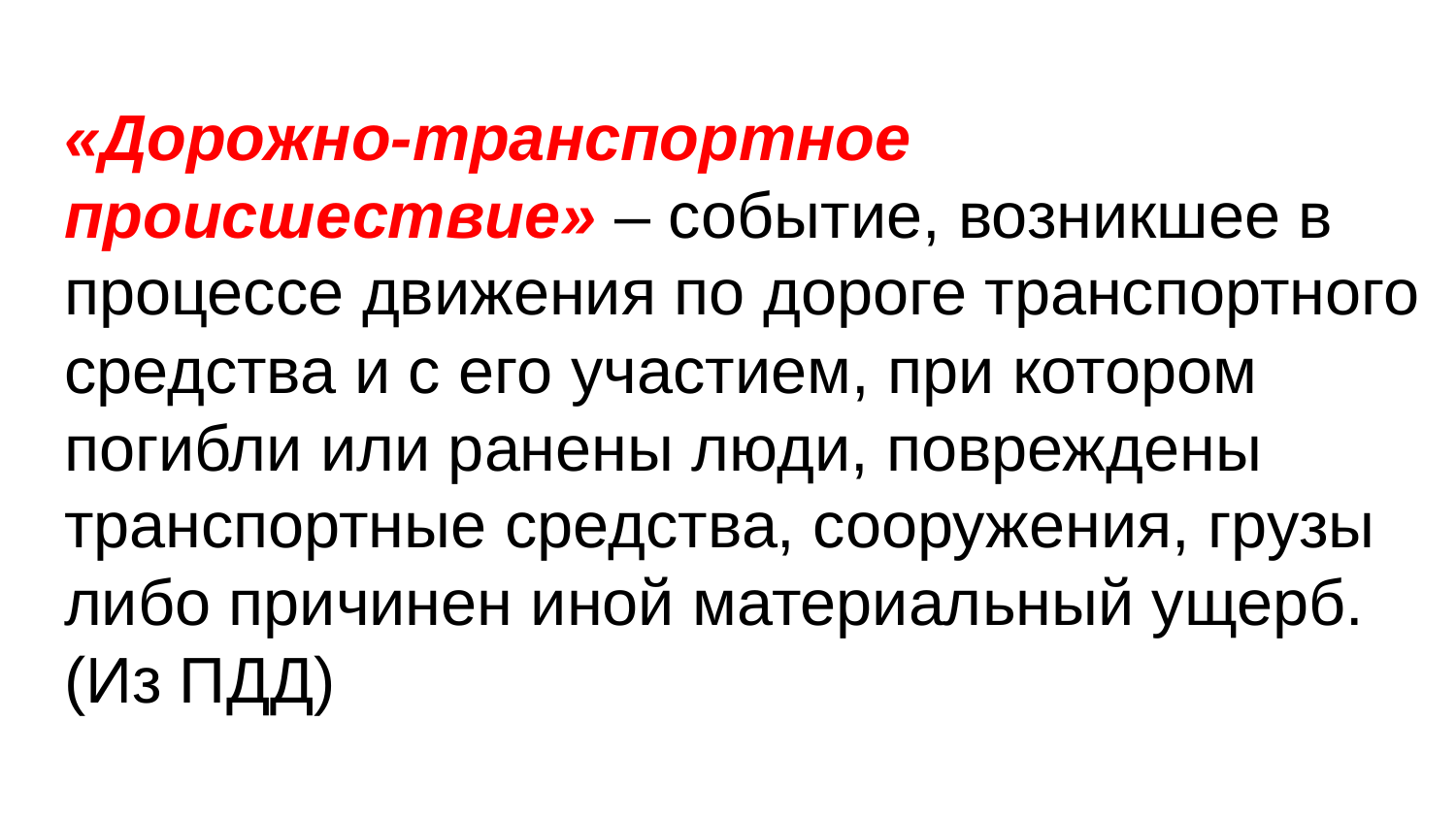

«Дорожно-транспортное происшествие» – событие, возникшее в процессе движения по дороге транспортного средства и с его участием, при котором погибли или ранены люди, повреждены транспортные средства, сооружения, грузы либо причинен иной материальный ущерб. (Из ПДД)